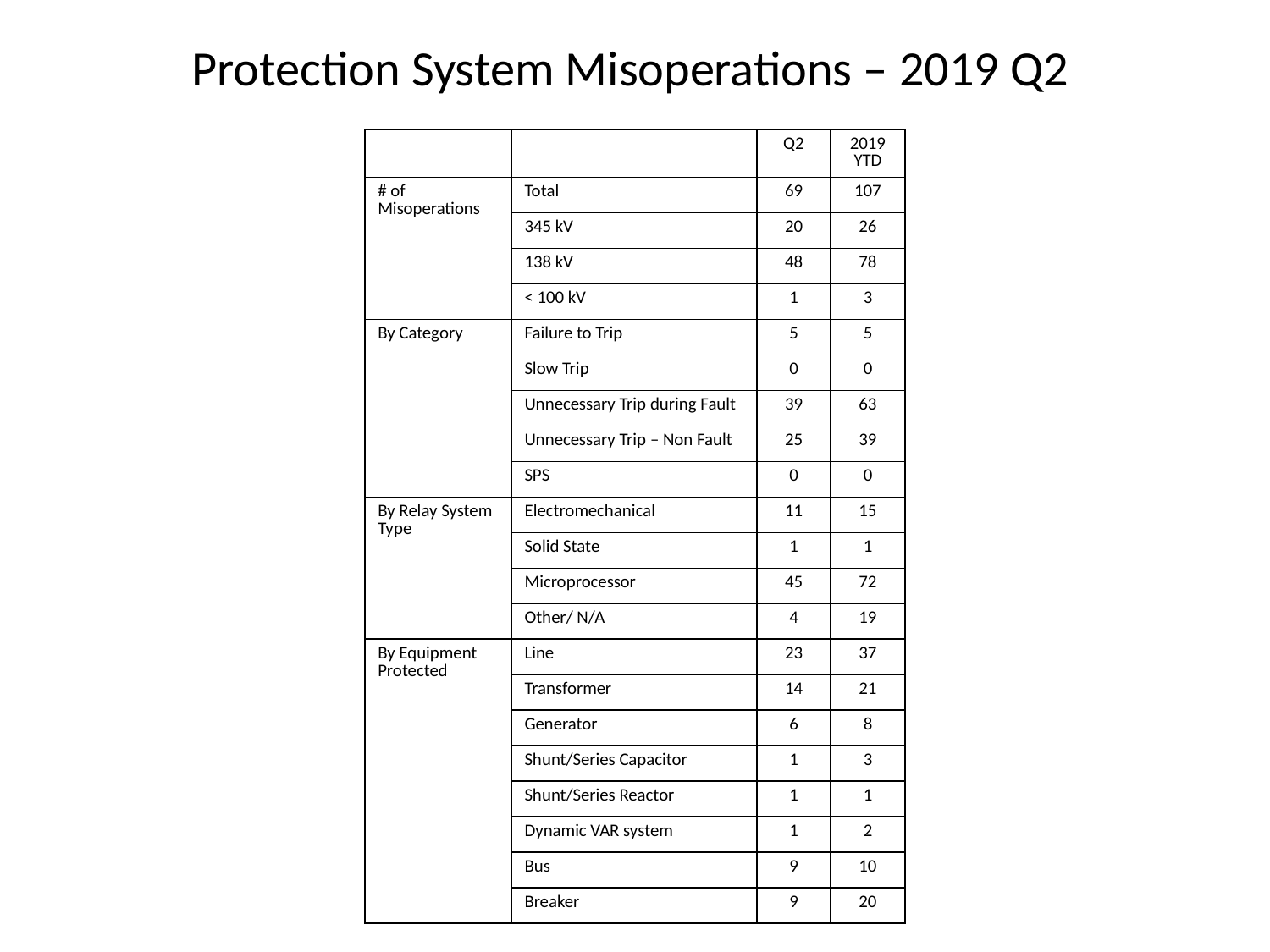

# Protection System Misoperations – 2019 Q2
|  |  | Q2 | 2019 YTD |
| --- | --- | --- | --- |
| # of Misoperations | Total | 69 | 107 |
|  | 345 kV | 20 | 26 |
|  | 138 kV | 48 | 78 |
|  | < 100 kV | 1 | 3 |
| By Category | Failure to Trip | 5 | 5 |
|  | Slow Trip | 0 | 0 |
|  | Unnecessary Trip during Fault | 39 | 63 |
|  | Unnecessary Trip – Non Fault | 25 | 39 |
|  | SPS | 0 | 0 |
| By Relay System Type | Electromechanical | 11 | 15 |
|  | Solid State | 1 | 1 |
|  | Microprocessor | 45 | 72 |
|  | Other/ N/A | 4 | 19 |
| By Equipment Protected | Line | 23 | 37 |
|  | Transformer | 14 | 21 |
|  | Generator | 6 | 8 |
|  | Shunt/Series Capacitor | 1 | 3 |
|  | Shunt/Series Reactor | 1 | 1 |
|  | Dynamic VAR system | 1 | 2 |
|  | Bus | 9 | 10 |
|  | Breaker | 9 | 20 |